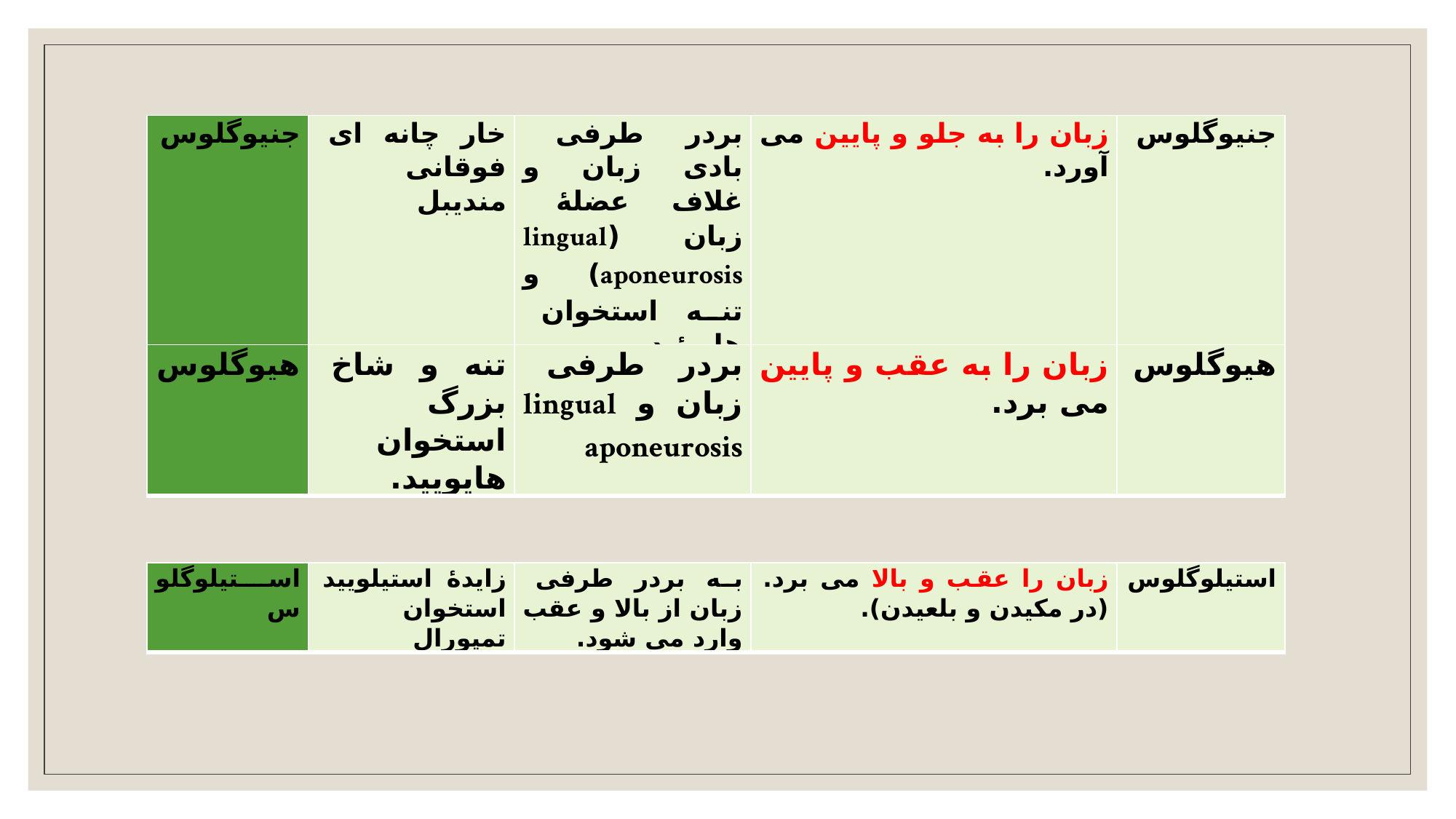

| جنیوگلوس | خار چانه ای فوقانی مندیبل | بردر طرفی بادی زبان و غلاف عضلۀ زبان (lingual aponeurosis) و تنه استخوان هایوئید | زبان را به جلو و پایین می آورد. | جنیوگلوس |
| --- | --- | --- | --- | --- |
| هیوگلوس | تنه و شاخ بزرگ استخوان هایویید. | بردر طرفی زبان و lingual aponeurosis | زبان را به عقب و پایین می برد. | هیوگلوس |
| --- | --- | --- | --- | --- |
| استیلوگلوس | زایدۀ استیلویید استخوان تمپورال | به بردر طرفی زبان از بالا و عقب وارد می شود. | زبان را عقب و بالا می برد. (در مکیدن و بلعیدن). | استیلوگلوس |
| --- | --- | --- | --- | --- |